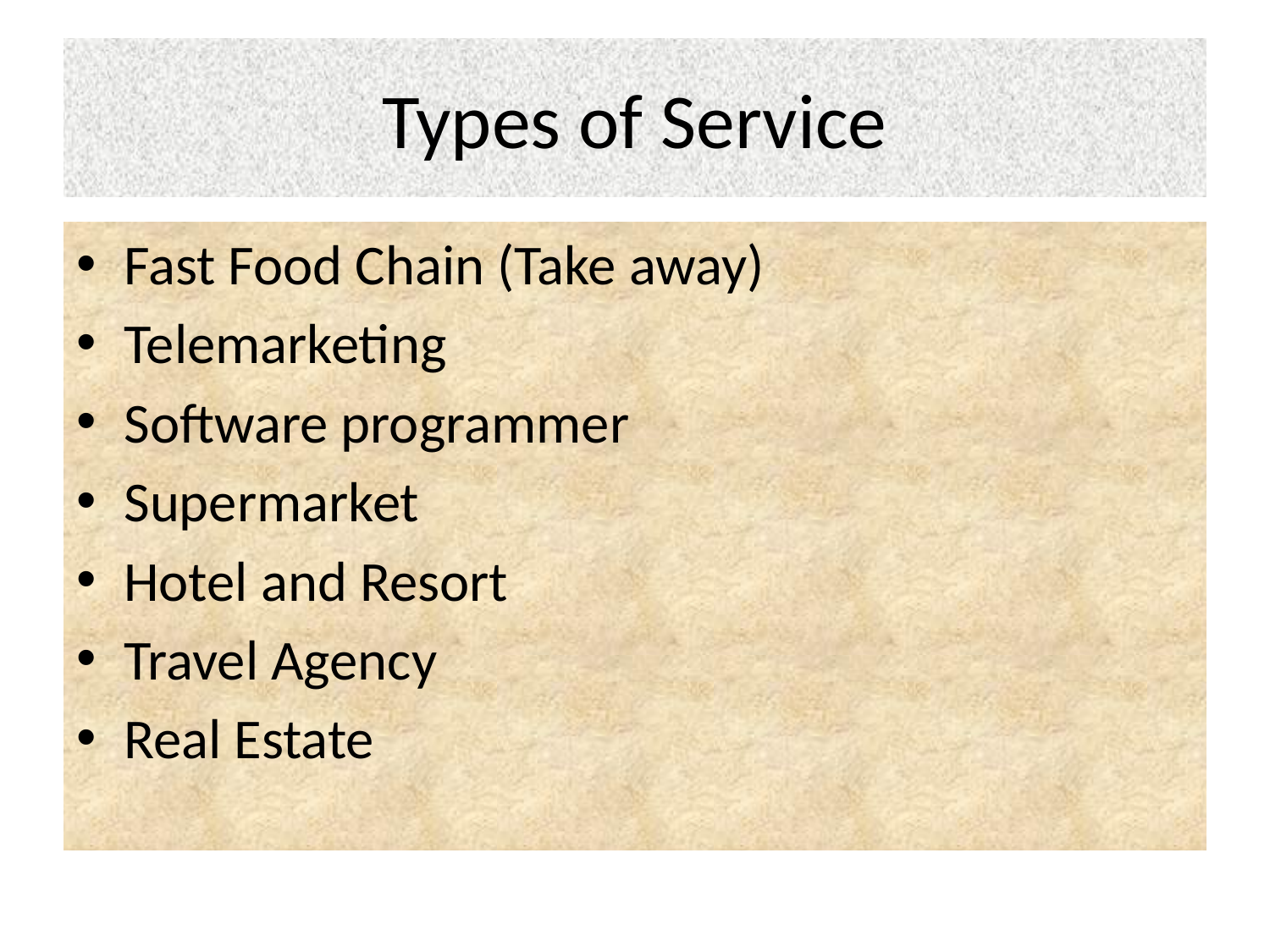

# Types of Service
Fast Food Chain (Take away)
Telemarketing
Software programmer
Supermarket
Hotel and Resort
Travel Agency
Real Estate